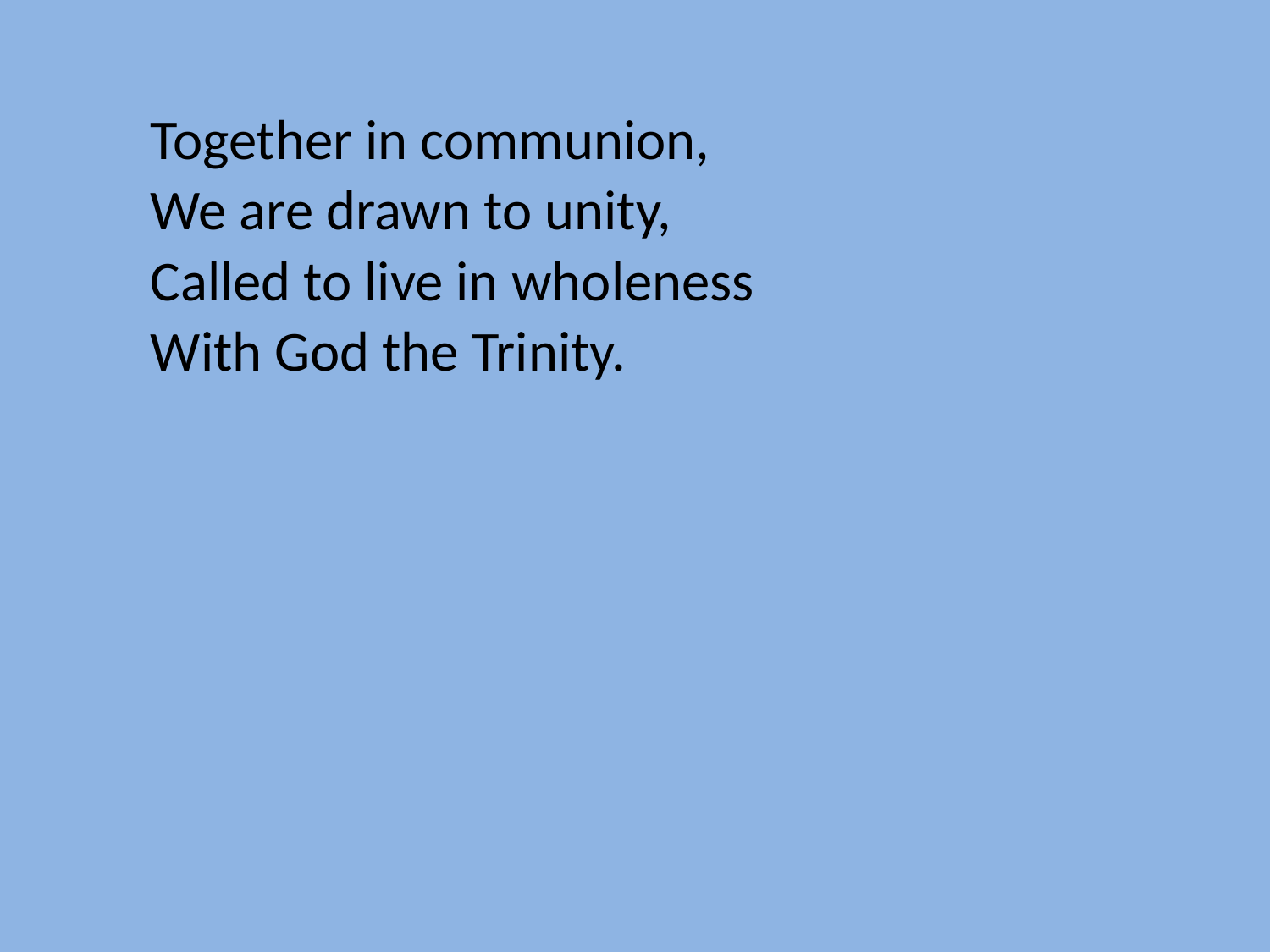

Together in communion,
We are drawn to unity,
Called to live in wholeness
With God the Trinity.